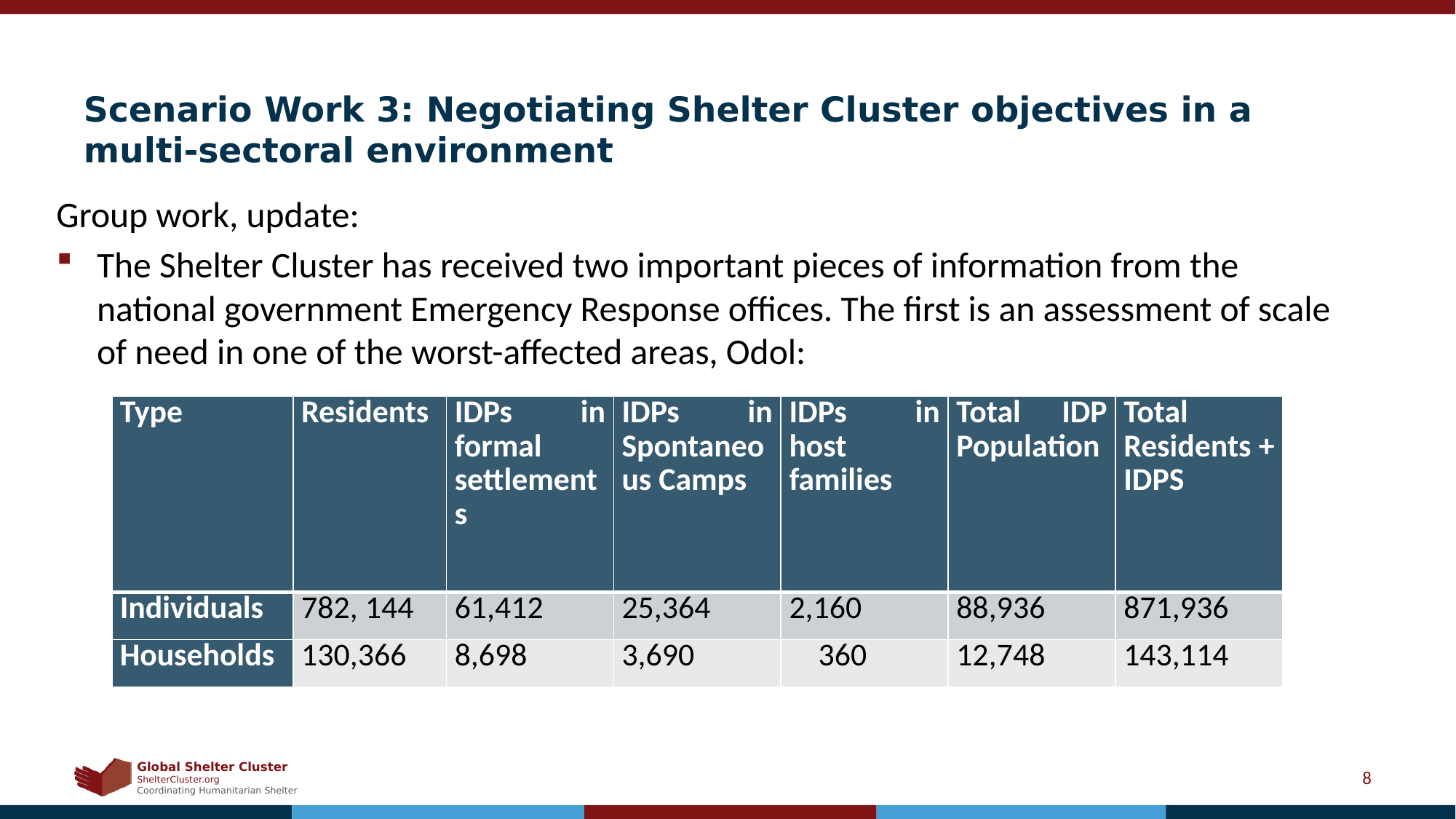

# Scenario Work 3: Negotiating Shelter Cluster objectives in a multi-sectoral environment
Group work, update:
The Shelter Cluster has received two important pieces of information from the national government Emergency Response offices. The first is an assessment of scale of need in one of the worst-affected areas, Odol:
| Type | Residents | IDPs in formal settlements | IDPs in Spontaneous Camps | IDPs in host families | Total IDP Population | Total Residents + IDPS |
| --- | --- | --- | --- | --- | --- | --- |
| Individuals | 782, 144 | 61,412 | 25,364 | 2,160 | 88,936 | 871,936 |
| Households | 130,366 | 8,698 | 3,690 | 360 | 12,748 | 143,114 |
8